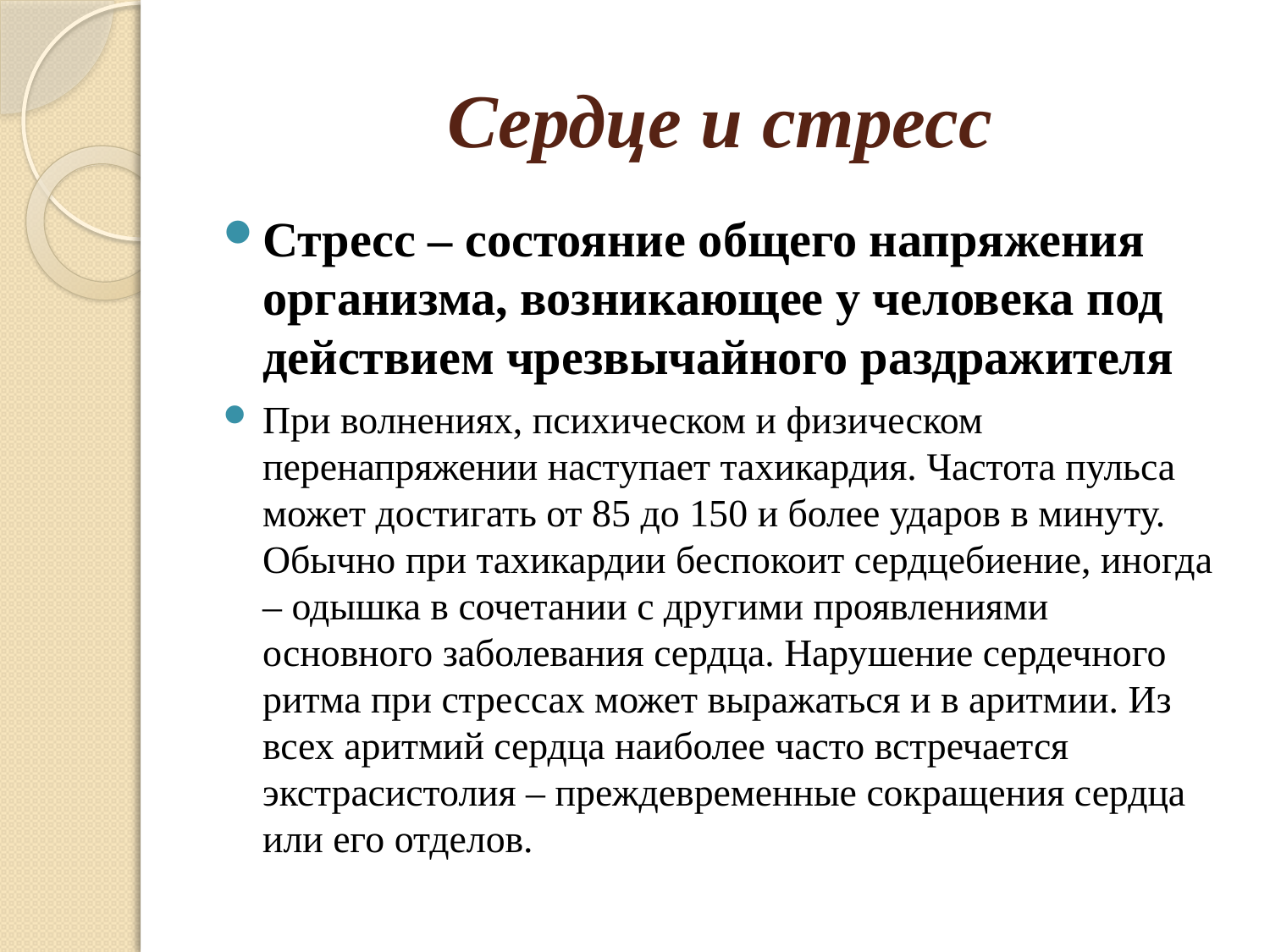

# Сердце и стресс
Стресс – состояние общего напряжения организма, возникающее у человека под действием чрезвычайного раздражителя
При волнениях, психическом и физическом перенапряжении наступает тахикардия. Частота пульса может достигать от 85 до 150 и более ударов в минуту. Обычно при тахикардии беспокоит сердцебиение, иногда – одышка в сочетании с другими проявлениями основного заболевания сердца. Нарушение сердечного ритма при стрессах может выражаться и в аритмии. Из всех аритмий сердца наиболее часто встречается экстрасистолия – преждевременные сокращения сердца или его отделов.